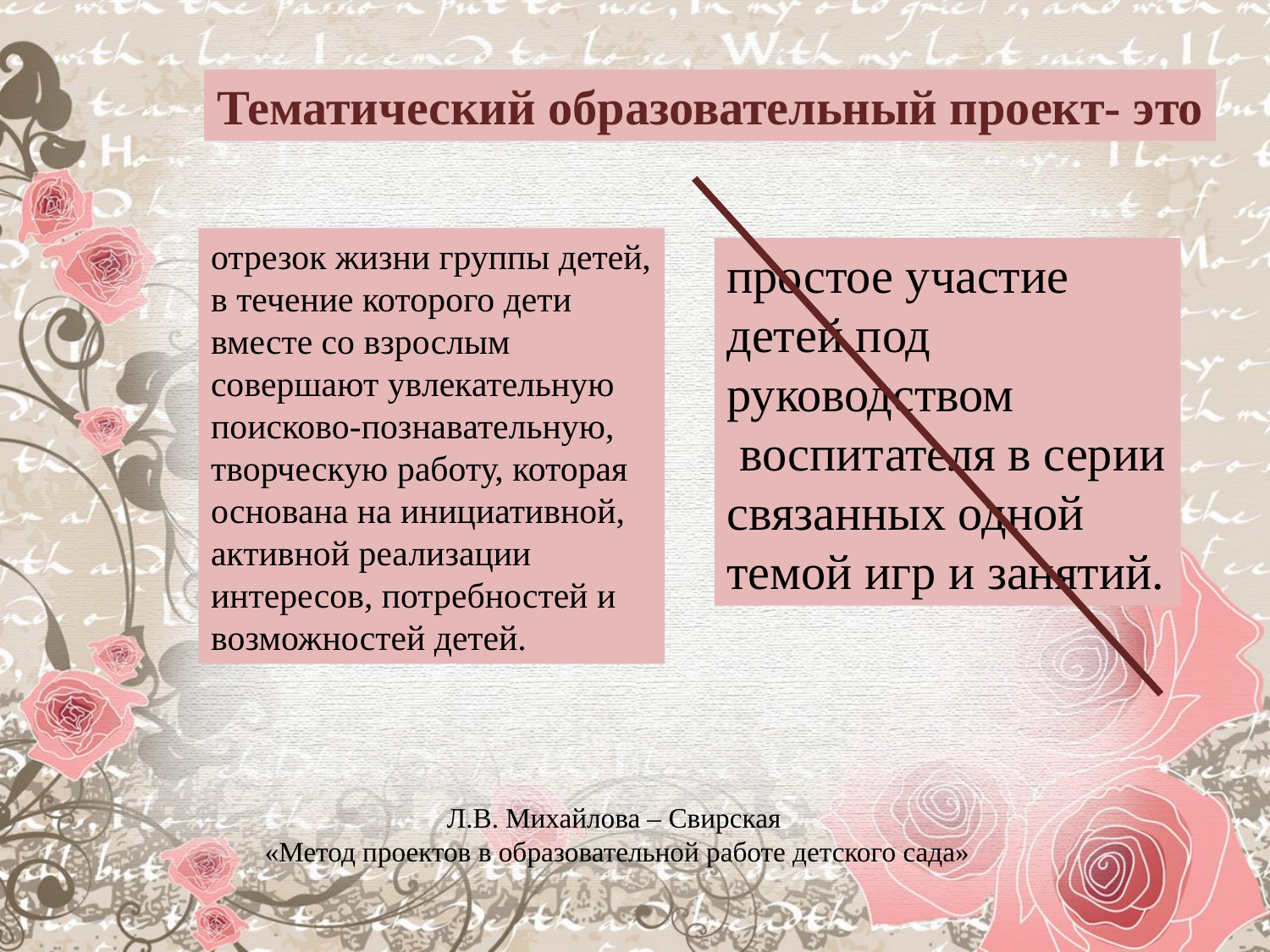

Тематический образовательный проект- это
отрезок жизни группы детей, в течение которого дети вместе со взрослым совершают увлекательную поисково-познавательную, творческую работу, которая основана на инициативной,  активной реализации интересов, потребностей и возможностей детей.
простое участие детей под руководством
 воспитателя в серии связанных одной
темой игр и занятий.
Л.В. Михайлова – Свирская
«Метод проектов в образовательной работе детского сада»